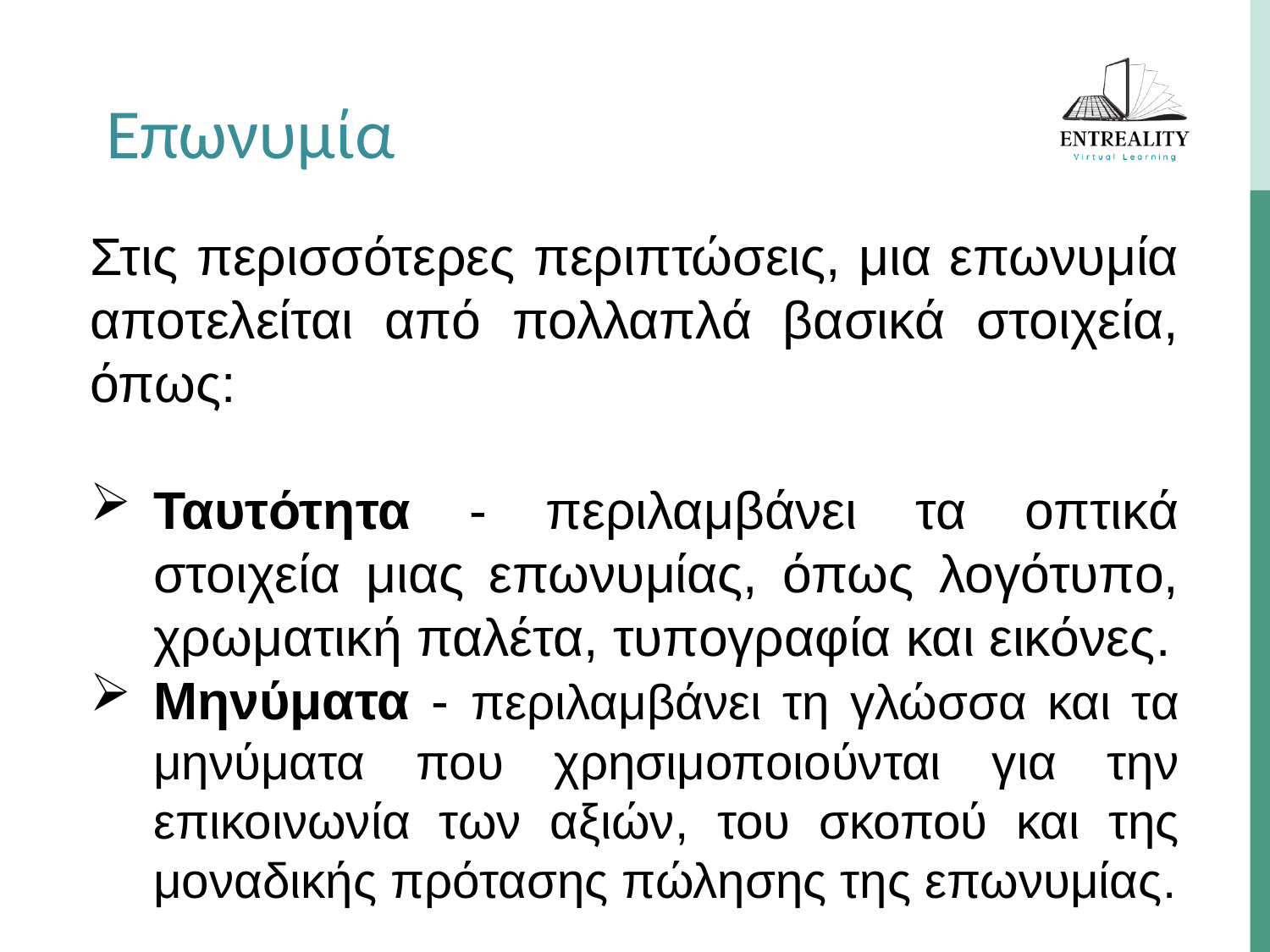

Επωνυμία

Στις περισσότερες περιπτώσεις, μια επωνυμία αποτελείται από πολλαπλά βασικά στοιχεία, όπως:

Ταυτότητα - περιλαμβάνει τα οπτικά στοιχεία μιας επωνυμίας, όπως λογότυπο, χρωματική παλέτα, τυπογραφία και εικόνες.
Μηνύματα - περιλαμβάνει τη γλώσσα και τα μηνύματα που χρησιμοποιούνται για την επικοινωνία των αξιών, του σκοπού και της μοναδικής πρότασης πώλησης της επωνυμίας.